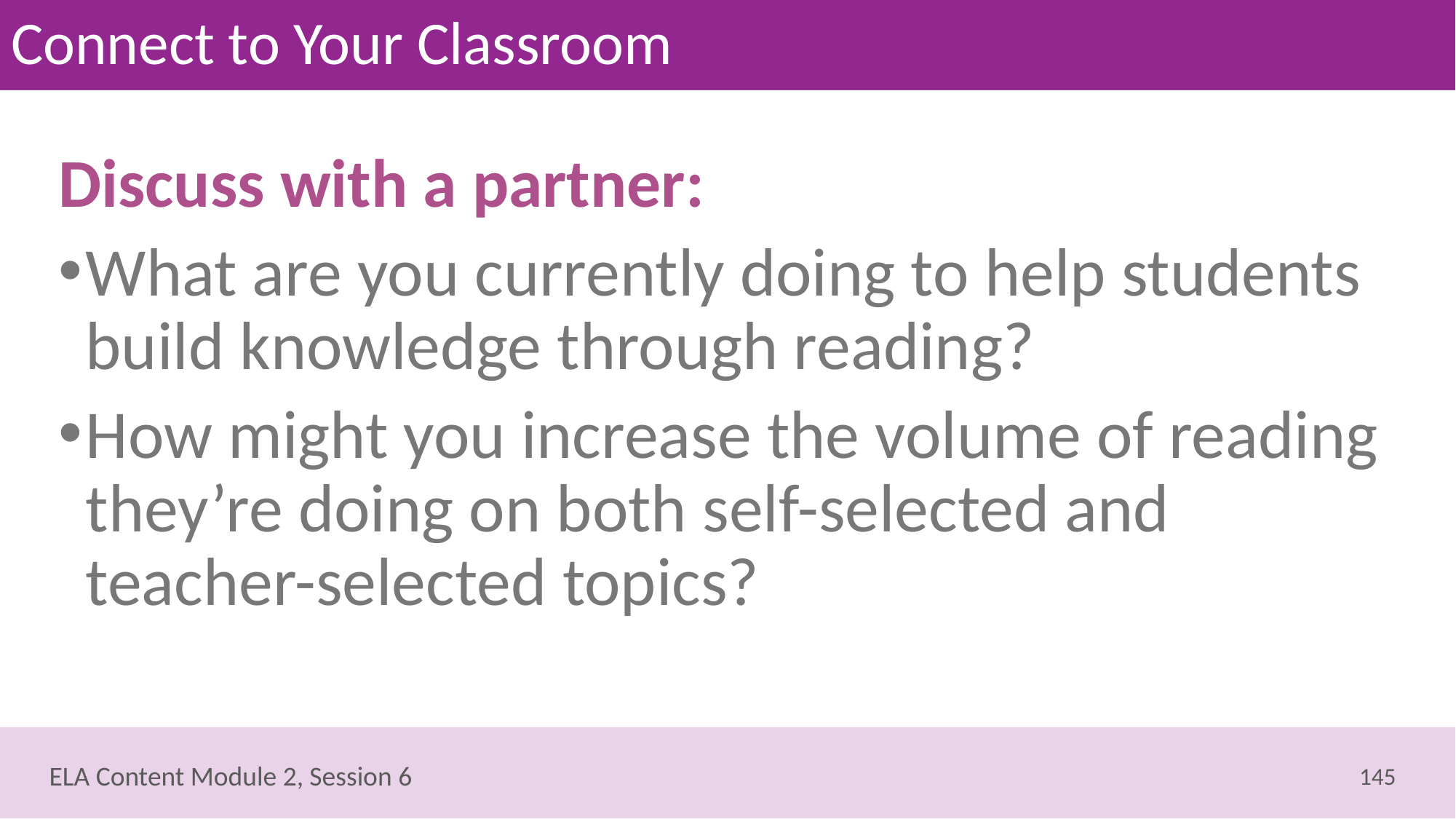

# Connect to Your Classroom
Discuss with a partner:
What are you currently doing to help students build knowledge through reading?
How might you increase the volume of reading they’re doing on both self-selected and teacher-selected topics?
145